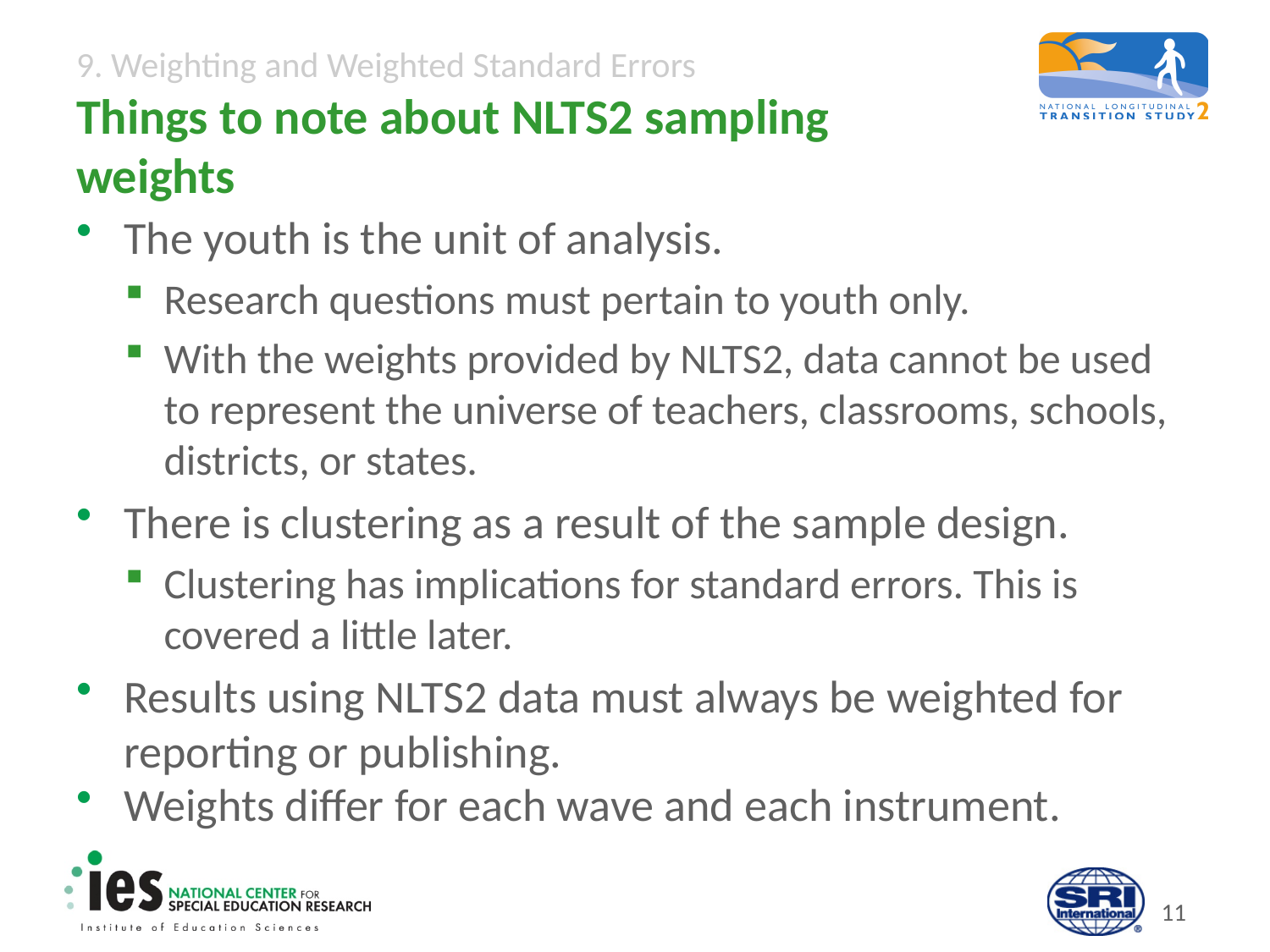

# Things to note about NLTS2 sampling weights
The youth is the unit of analysis.
Research questions must pertain to youth only.
With the weights provided by NLTS2, data cannot be used to represent the universe of teachers, classrooms, schools, districts, or states.
There is clustering as a result of the sample design.
Clustering has implications for standard errors. This is covered a little later.
Results using NLTS2 data must always be weighted for reporting or publishing.
Weights differ for each wave and each instrument.

11